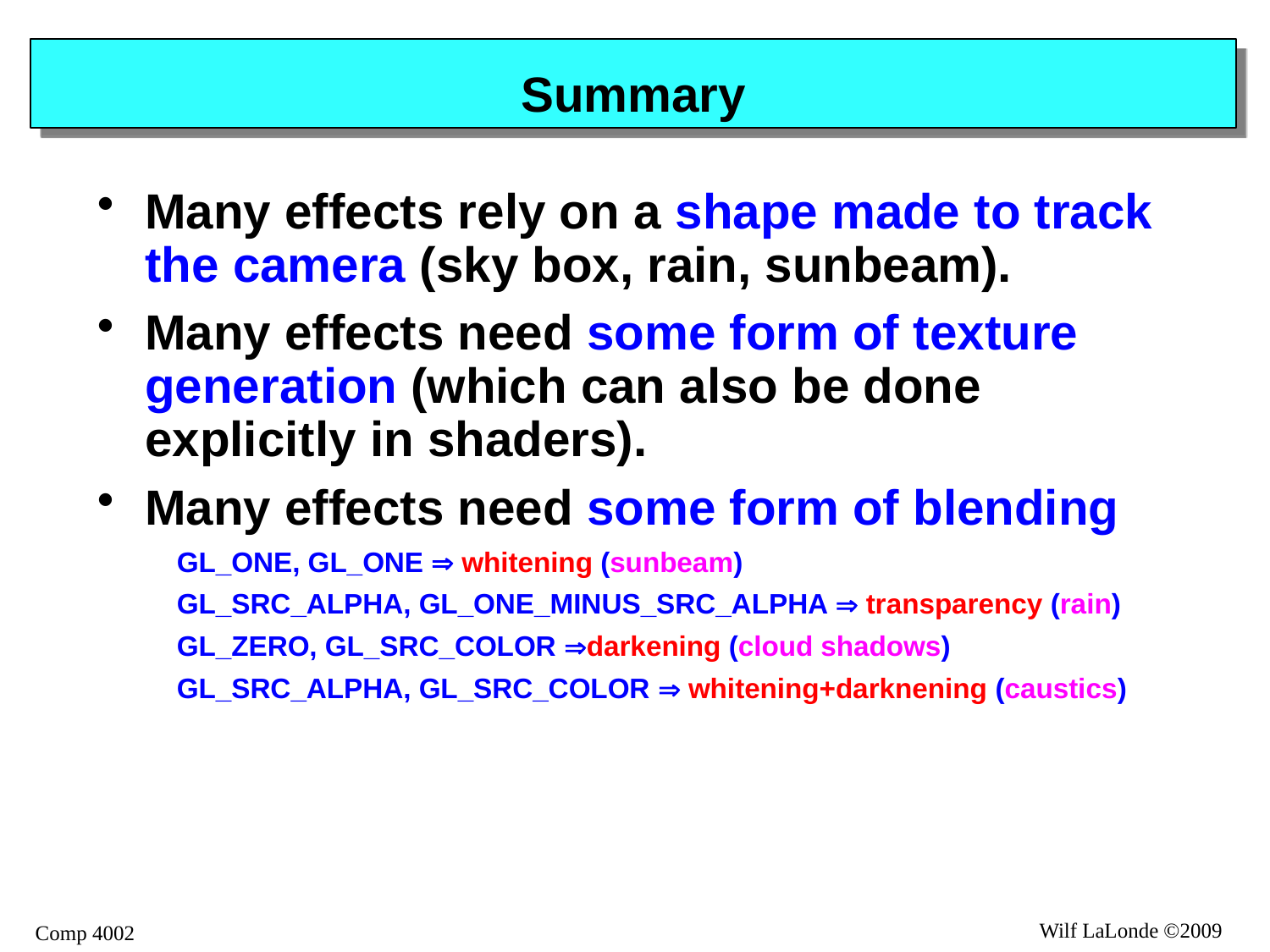

# Summary
Many effects rely on a shape made to track the camera (sky box, rain, sunbeam).
Many effects need some form of texture generation (which can also be done explicitly in shaders).
Many effects need some form of blending
GL_ONE, GL_ONE ⇒ whitening (sunbeam)
GL_SRC_ALPHA, GL_ONE_MINUS_SRC_ALPHA ⇒ transparency (rain)
GL_ZERO, GL_SRC_COLOR ⇒darkening (cloud shadows)
GL_SRC_ALPHA, GL_SRC_COLOR ⇒ whitening+darknening (caustics)